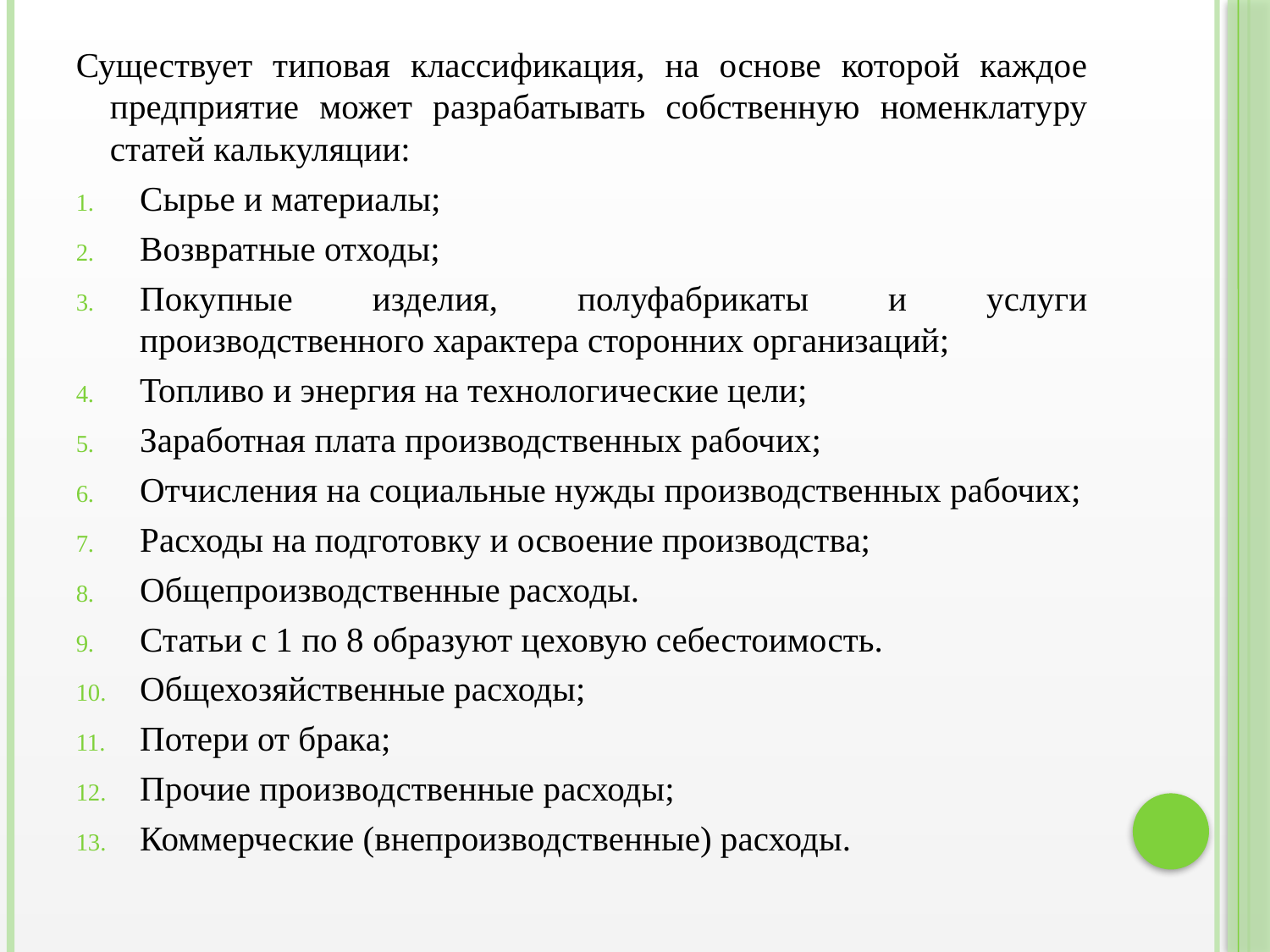

Существует типовая классификация, на основе которой каждое предприятие может разрабатывать собственную номенклатуру статей калькуляции:
Сырье и материалы;
Возвратные отходы;
Покупные изделия, полуфабрикаты и услуги производственного характера сторонних организаций;
Топливо и энергия на технологические цели;
Заработная плата производственных рабочих;
Отчисления на социальные нужды производственных рабочих;
Расходы на подготовку и освоение производства;
Общепроизводственные расходы.
Статьи с 1 по 8 образуют цеховую себестоимость.
Общехозяйственные расходы;
Потери от брака;
Прочие производственные расходы;
Коммерческие (внепроизводственные) расходы.